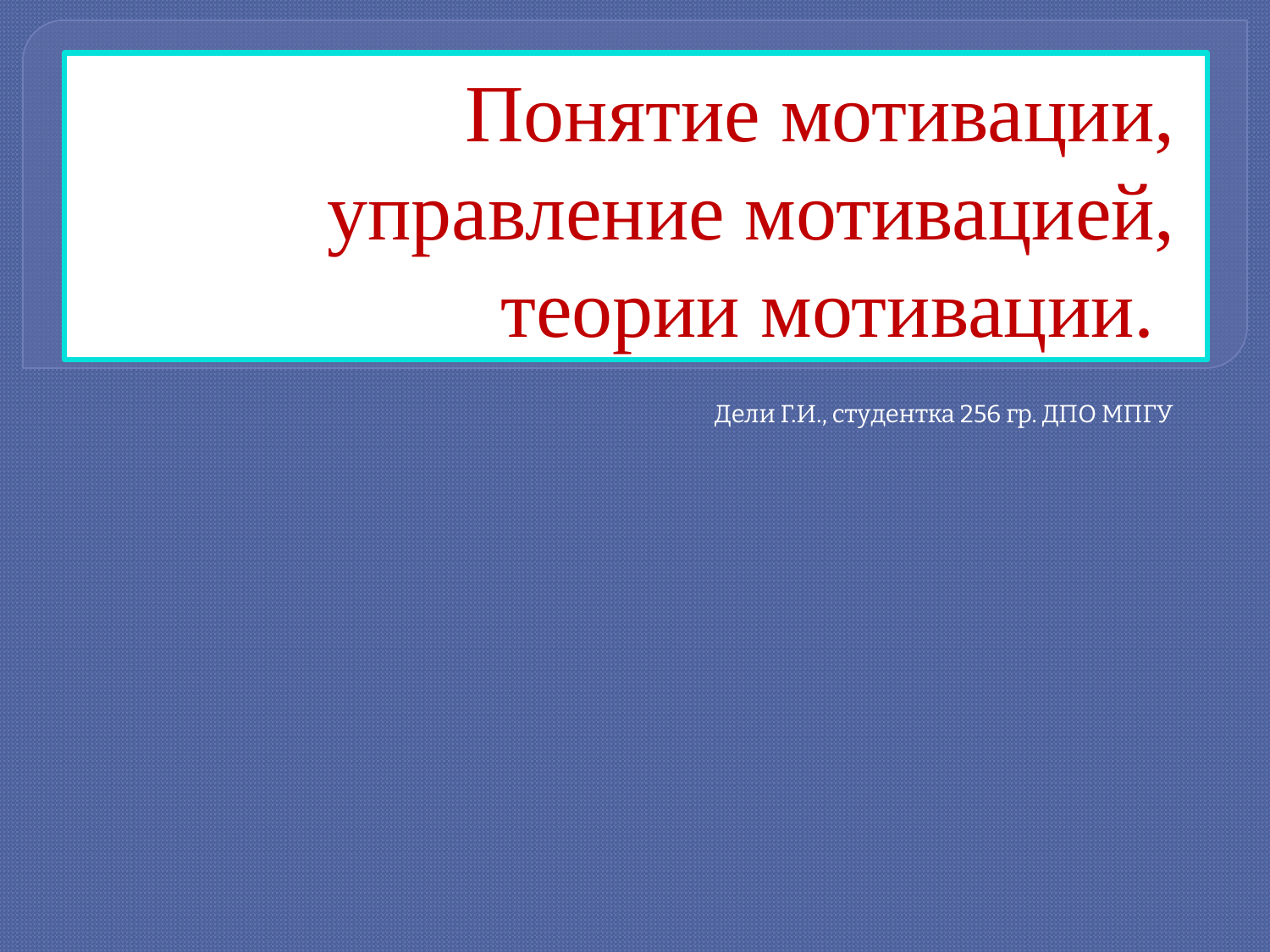

# Понятие мотивации, управление мотивацией, теории мотивации.
Дели Г.И., студентка 256 гр. ДПО МПГУ